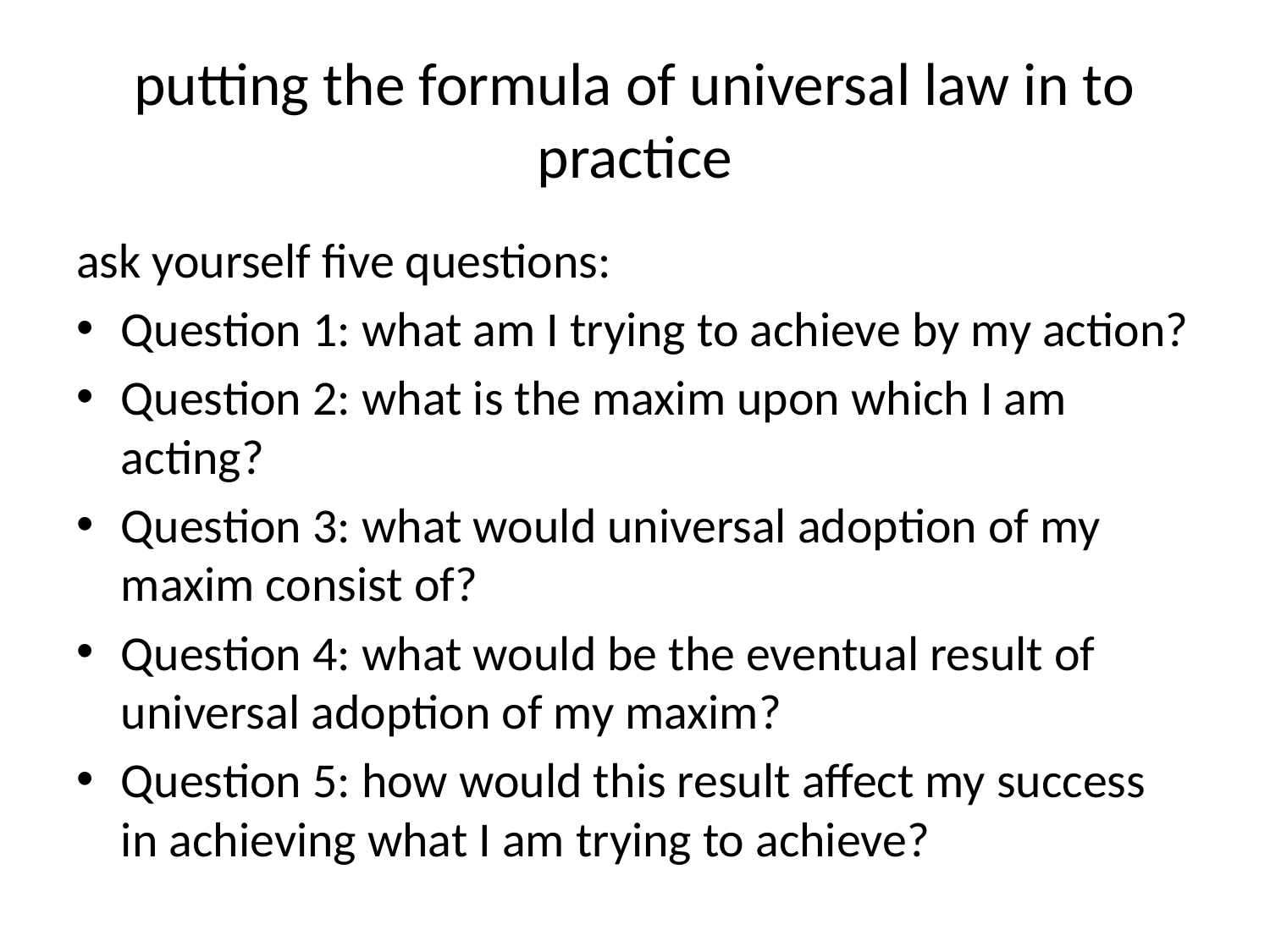

# putting the formula of universal law in to practice
ask yourself five questions:
Question 1: what am I trying to achieve by my action?
Question 2: what is the maxim upon which I am acting?
Question 3: what would universal adoption of my maxim consist of?
Question 4: what would be the eventual result of universal adoption of my maxim?
Question 5: how would this result affect my success in achieving what I am trying to achieve?